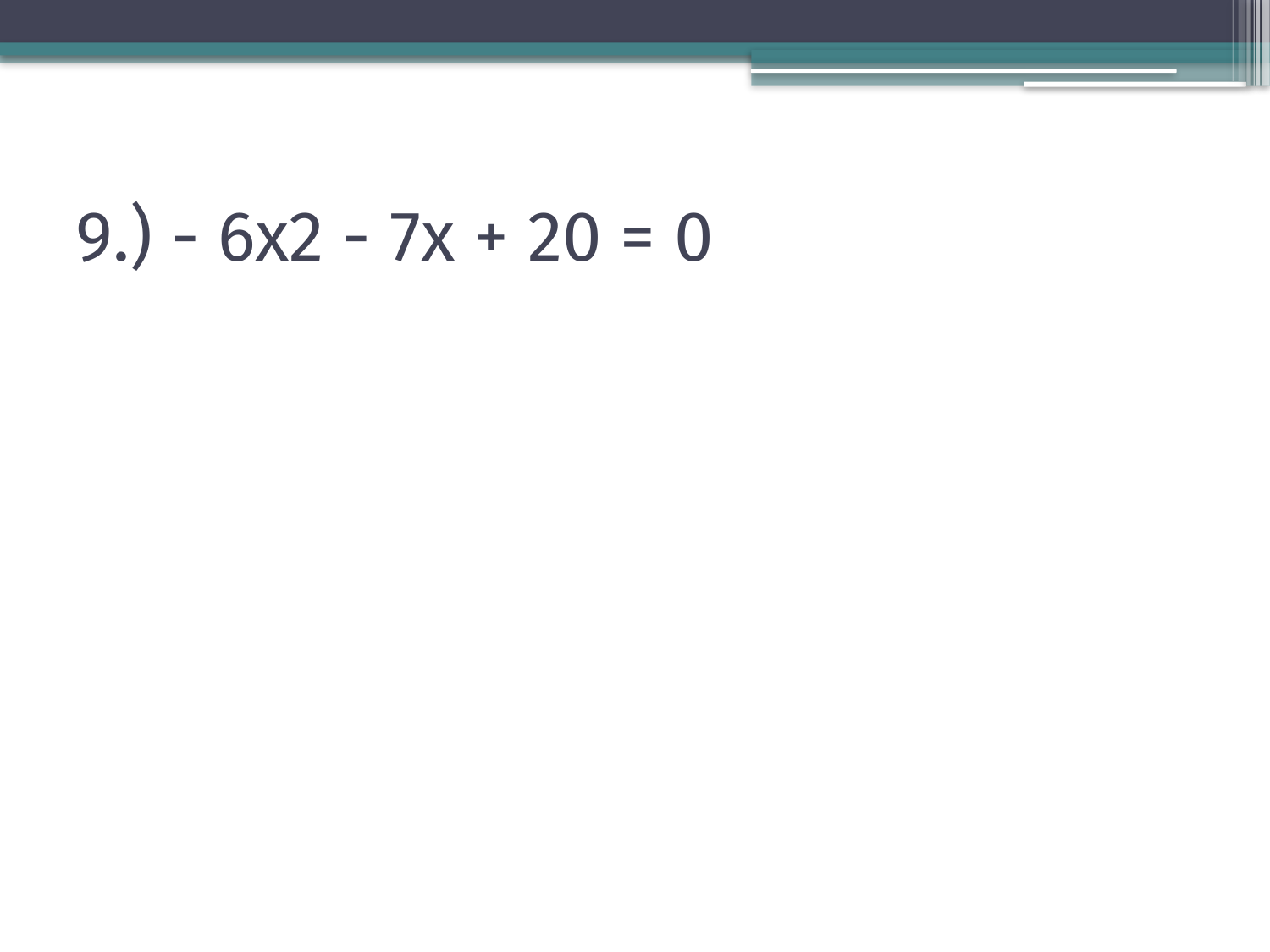

# 9.) - 6x2 - 7x + 20 = 0